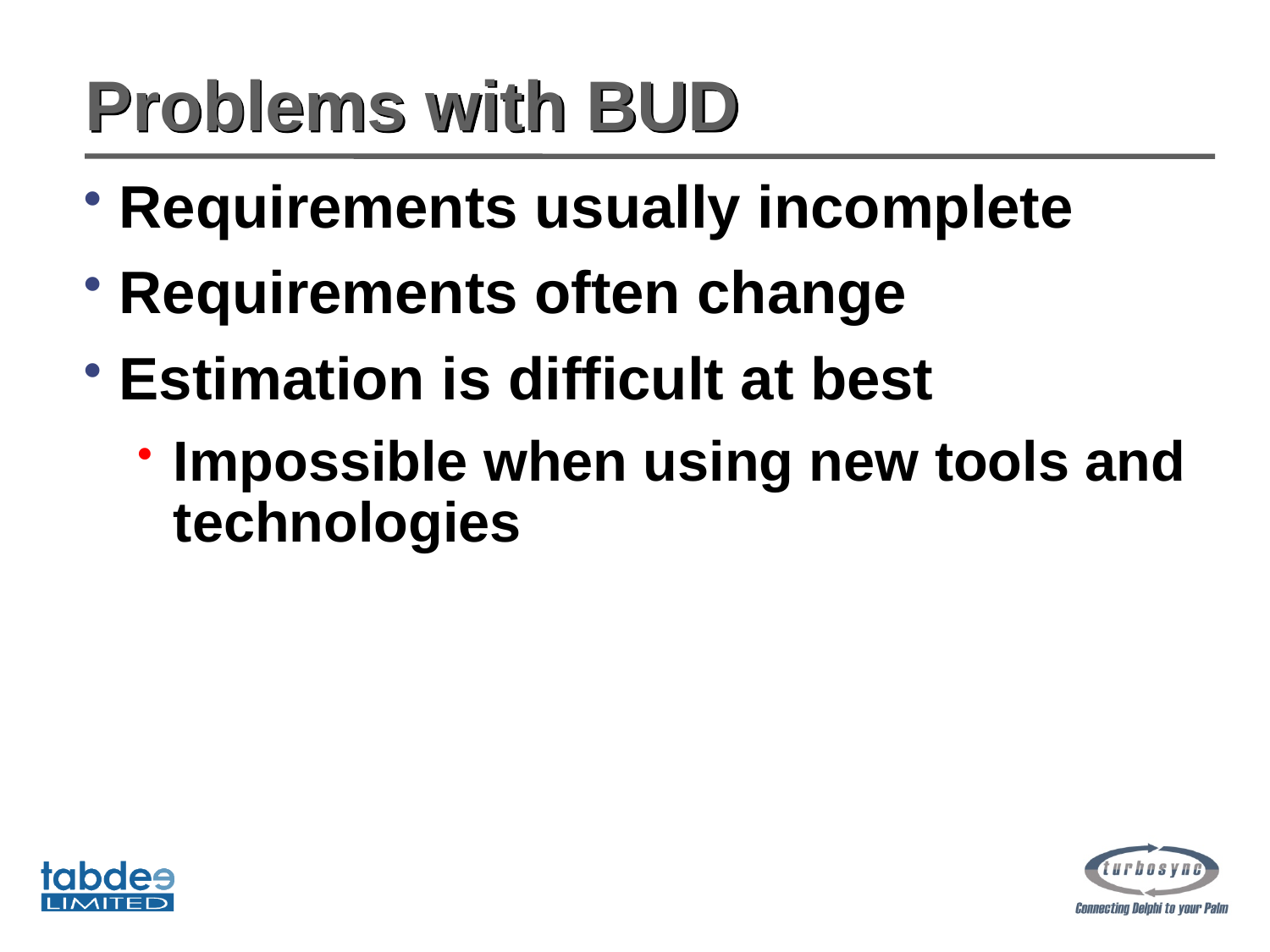

# Problems with BUD
Requirements usually incomplete
Requirements often change
Estimation is difficult at best
Impossible when using new tools and technologies